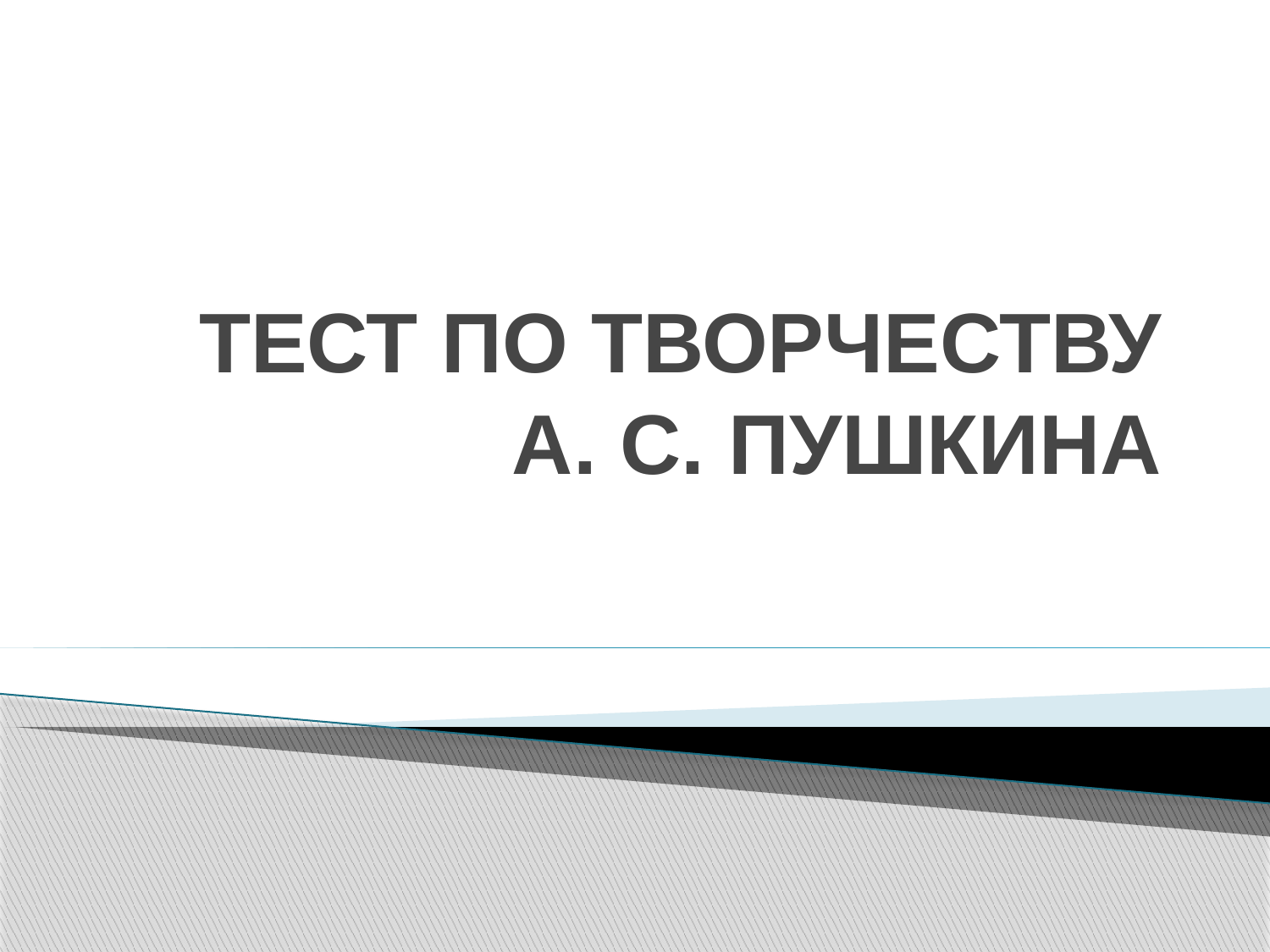

# ТЕСТ ПО ТВОРЧЕСТВУ А. С. ПУШКИНА